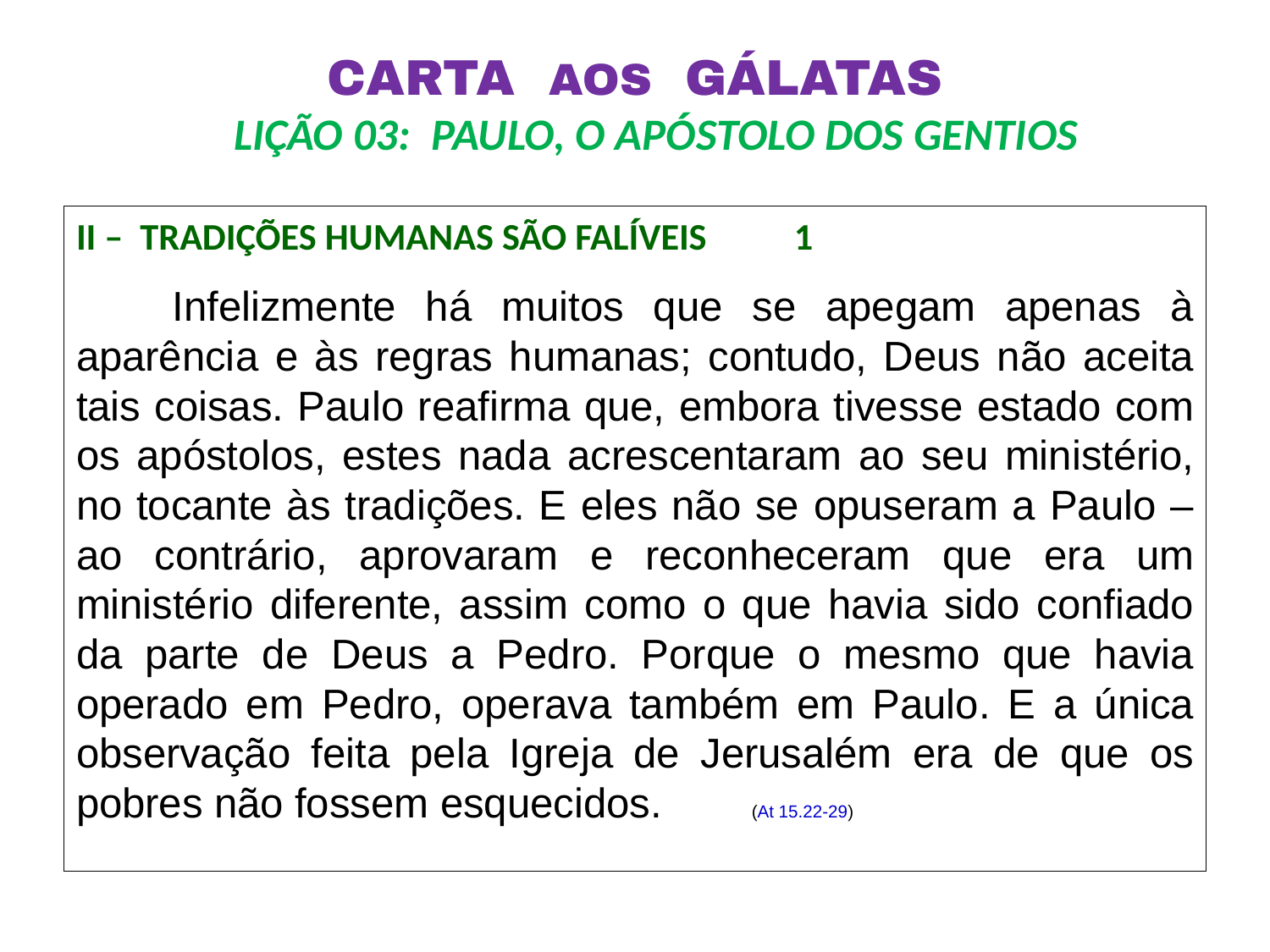

# CARTA  AOS  GÁLATAS LIÇÃO 03:  PAULO, O APÓSTOLO DOS GENTIOS
II –  TRADIÇÕES HUMANAS SÃO FALÍVEIS		     1

	Infelizmente há muitos que se apegam apenas à aparência e às regras humanas; contudo, Deus não aceita tais coisas. Paulo reafirma que, embora tivesse estado com os apóstolos, estes nada acrescentaram ao seu ministério, no tocante às tradições. E eles não se opuseram a Paulo – ao contrário, aprovaram e reconheceram que era um ministério diferente, assim como o que havia sido confiado da parte de Deus a Pedro. Porque o mesmo que havia operado em Pedro, operava também em Paulo. E a única observação feita pela Igreja de Jerusalém era de que os pobres não fossem esquecidos.		(At 15.22-29)